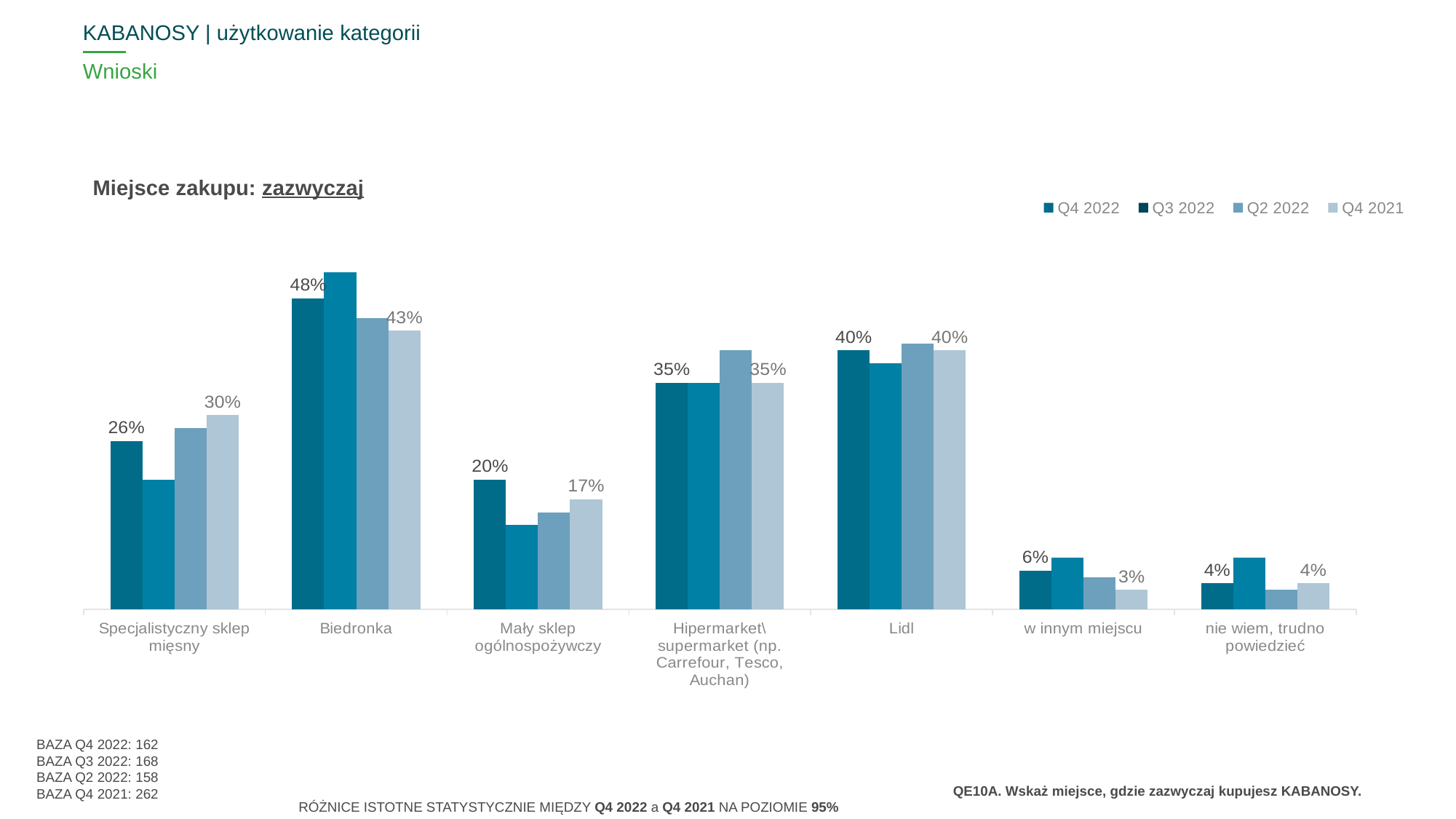

KABANOSY | użytkowanie kategorii
# Wnioski

### Chart

| Category | Q4 2022 | Q3 2022 | Q2 2022 | Q4 2021 |
|---|---|---|---|---|
|  | None | None | None | None |
|  | None | None | None | None |
|  | None | None | None | None |
|  | None | None | None | None |
|  | None | None | None | None |
|  | None | None | None | None |
|  | None | None | None | None |
Miejsce zakupu: zazwyczaj

### Chart

| Category | Q4 2022 | Q3 2022 | Q2 2022 | Q4 2021 |
|---|---|---|---|---|
| Specjalistyczny sklep mięsny | 0.26 | 0.2 | 0.28 | 0.3 |
| Biedronka | 0.48 | 0.52 | 0.45 | 0.43 |
| Mały sklep ogólnospożywczy | 0.2 | 0.13 | 0.15 | 0.17 |
| Hipermarket\supermarket (np. Carrefour, Tesco, Auchan) | 0.35 | 0.35 | 0.4 | 0.35 |
| Lidl | 0.4 | 0.38 | 0.41 | 0.4 |
| w innym miejscu | 0.06 | 0.08 | 0.05 | 0.03 |
| nie wiem, trudno powiedzieć | 0.04 | 0.08 | 0.03 | 0.04 |
BAZA Q4 2022: 162
BAZA Q3 2022: 168
BAZA Q2 2022: 158
BAZA Q4 2021: 262
QE10A. Wskaż miejsce, gdzie zazwyczaj kupujesz KABANOSY.
RÓŻNICE ISTOTNE STATYSTYCZNIE MIĘDZY Q4 2022 a Q4 2021 NA POZIOMIE 95%